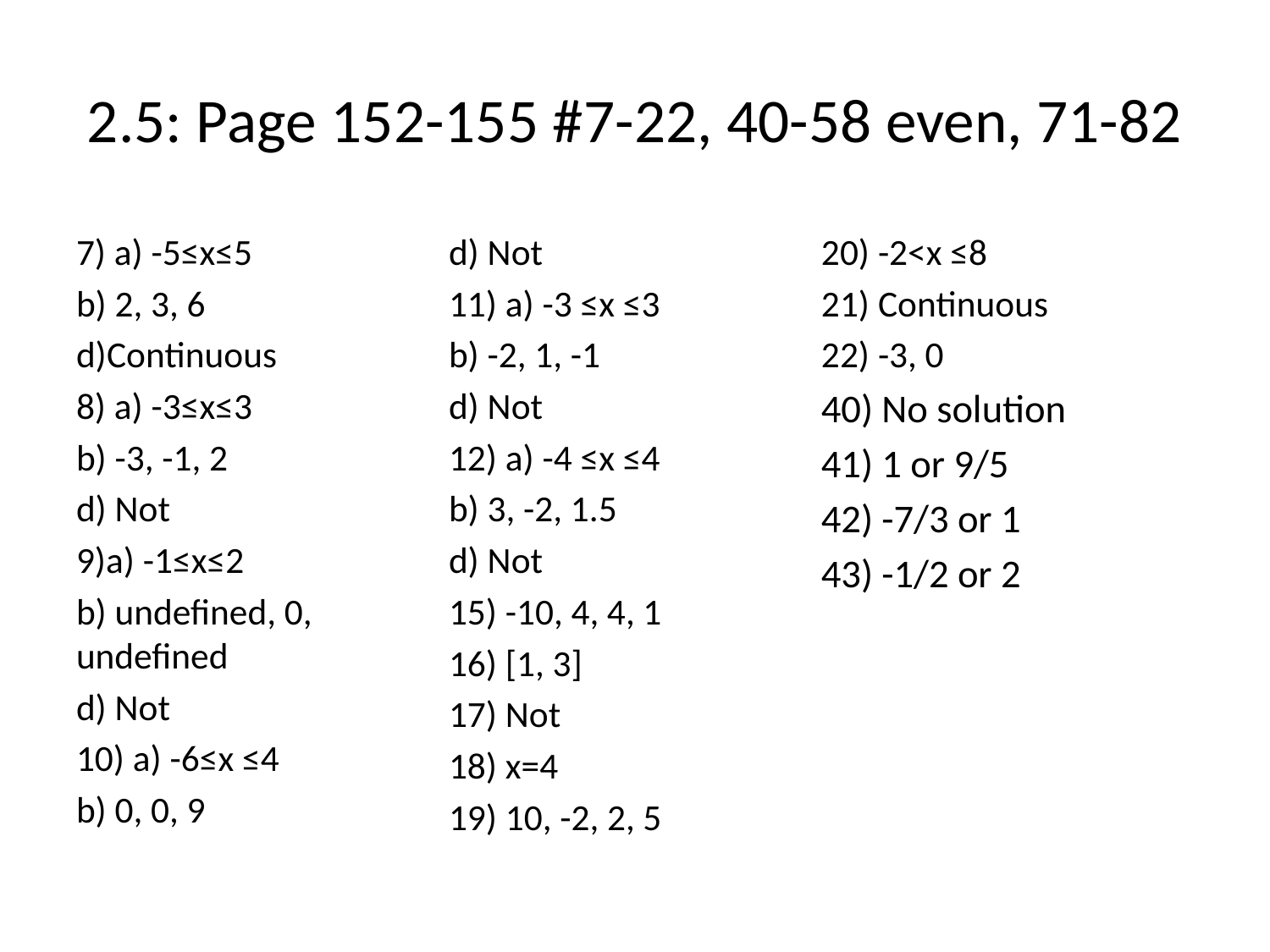

# 2.5: Page 152-155 #7-22, 40-58 even, 71-82
7) a) -5≤x≤5
b) 2, 3, 6
d)Continuous
8) a) -3≤x≤3
b) -3, -1, 2
d) Not
9)a) -1≤x≤2
b) undefined, 0, undefined
d) Not
10) a) -6≤x ≤4
b) 0, 0, 9
d) Not
11) a) -3 ≤x ≤3
b) -2, 1, -1
d) Not
12) a) -4 ≤x ≤4
b) 3, -2, 1.5
d) Not
15) -10, 4, 4, 1
16) [1, 3]
17) Not
18) x=4
19) 10, -2, 2, 5
20) -2<x ≤8
21) Continuous
22) -3, 0
40) No solution
41) 1 or 9/5
42) -7/3 or 1
43) -1/2 or 2